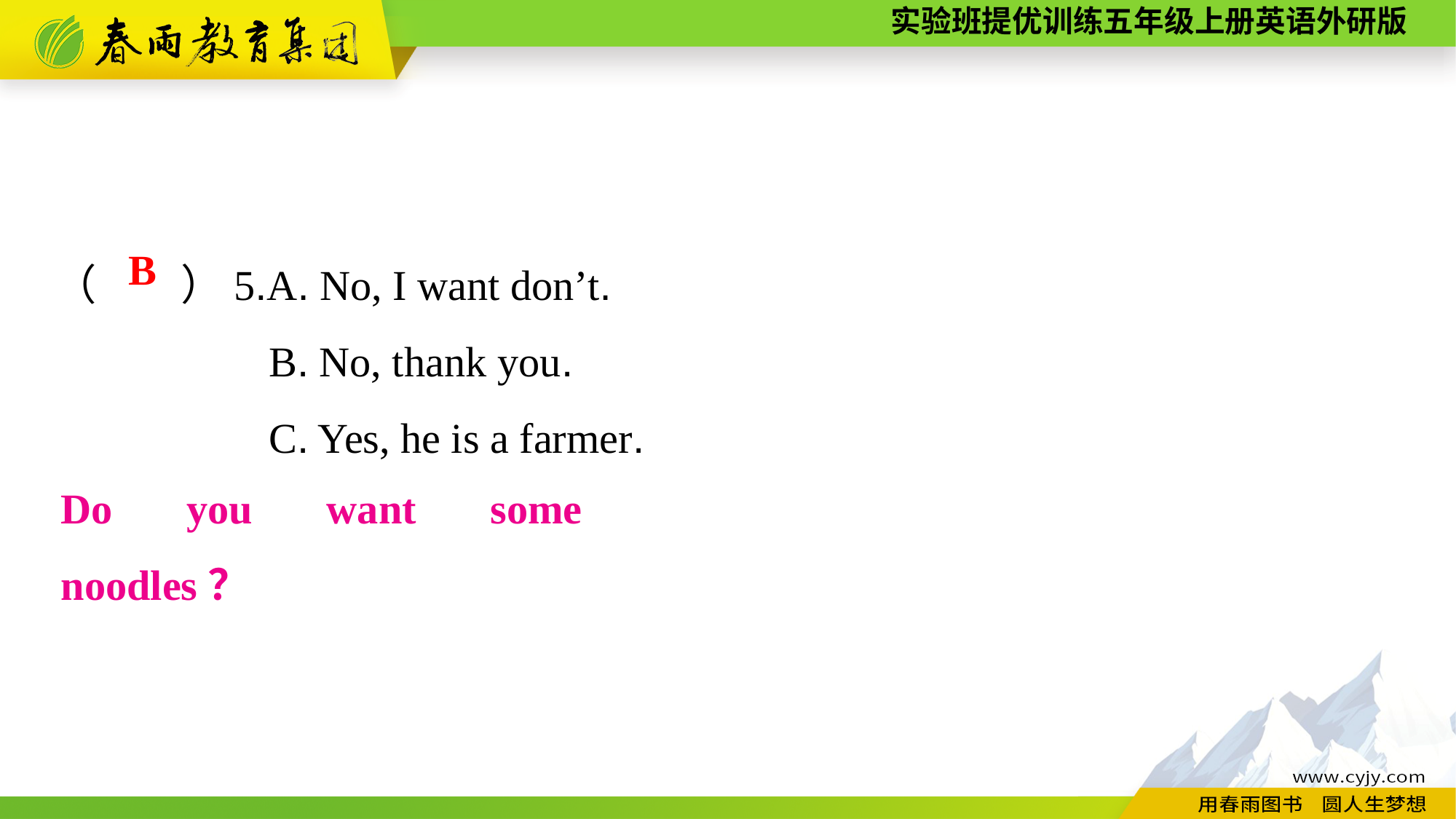

（　　）5.A. No, I want don’t.
B. No, thank you.
C. Yes, he is a farmer.
B
Do you want some noodles？